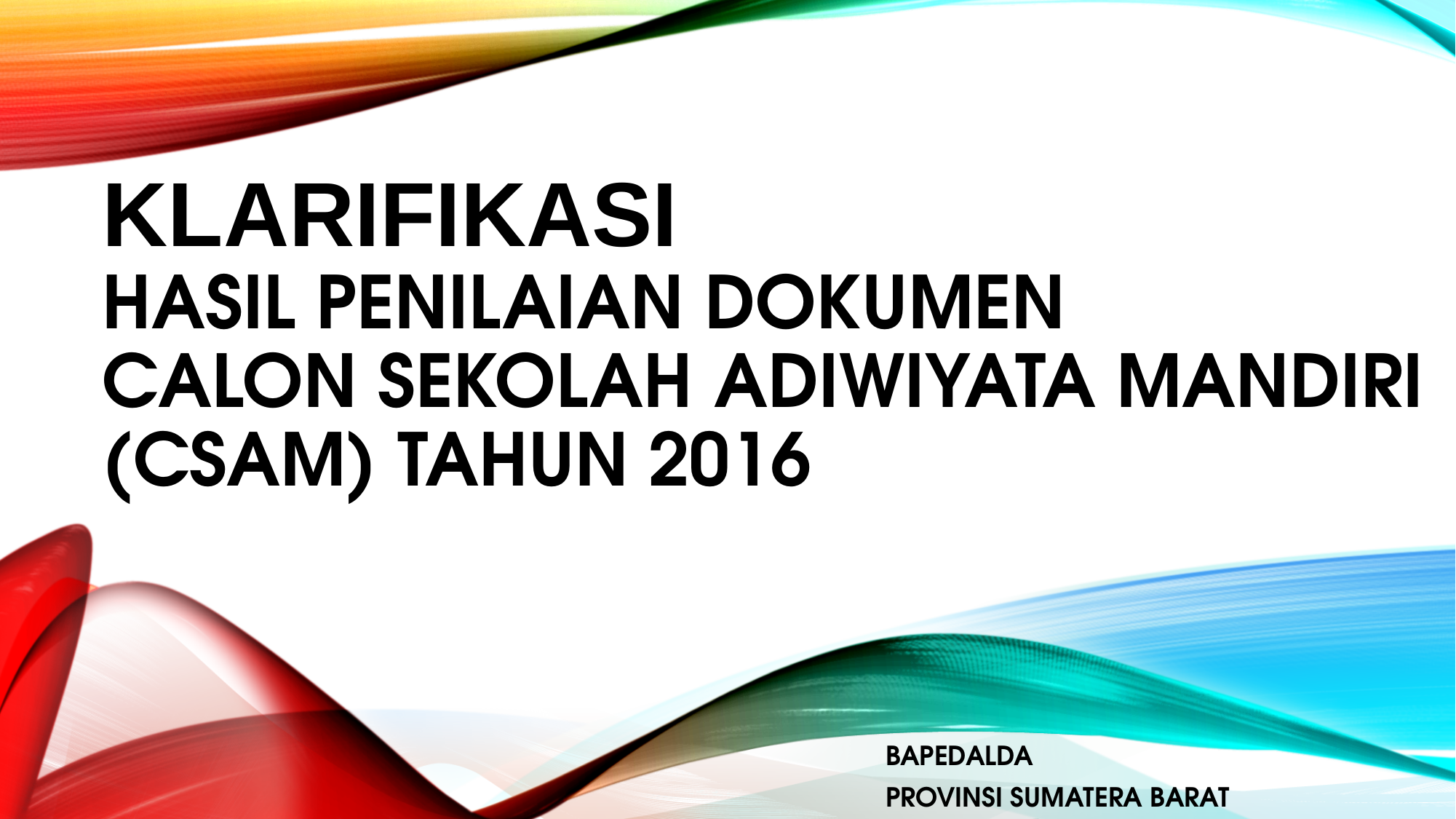

# Klarifikasi hasil penilaian dokumen calon sekolah ADIWIYATA MANDIRI (CSAM) TAHUN 2016
BAPEDALDA
PROVINSI SUMATERA BARAT